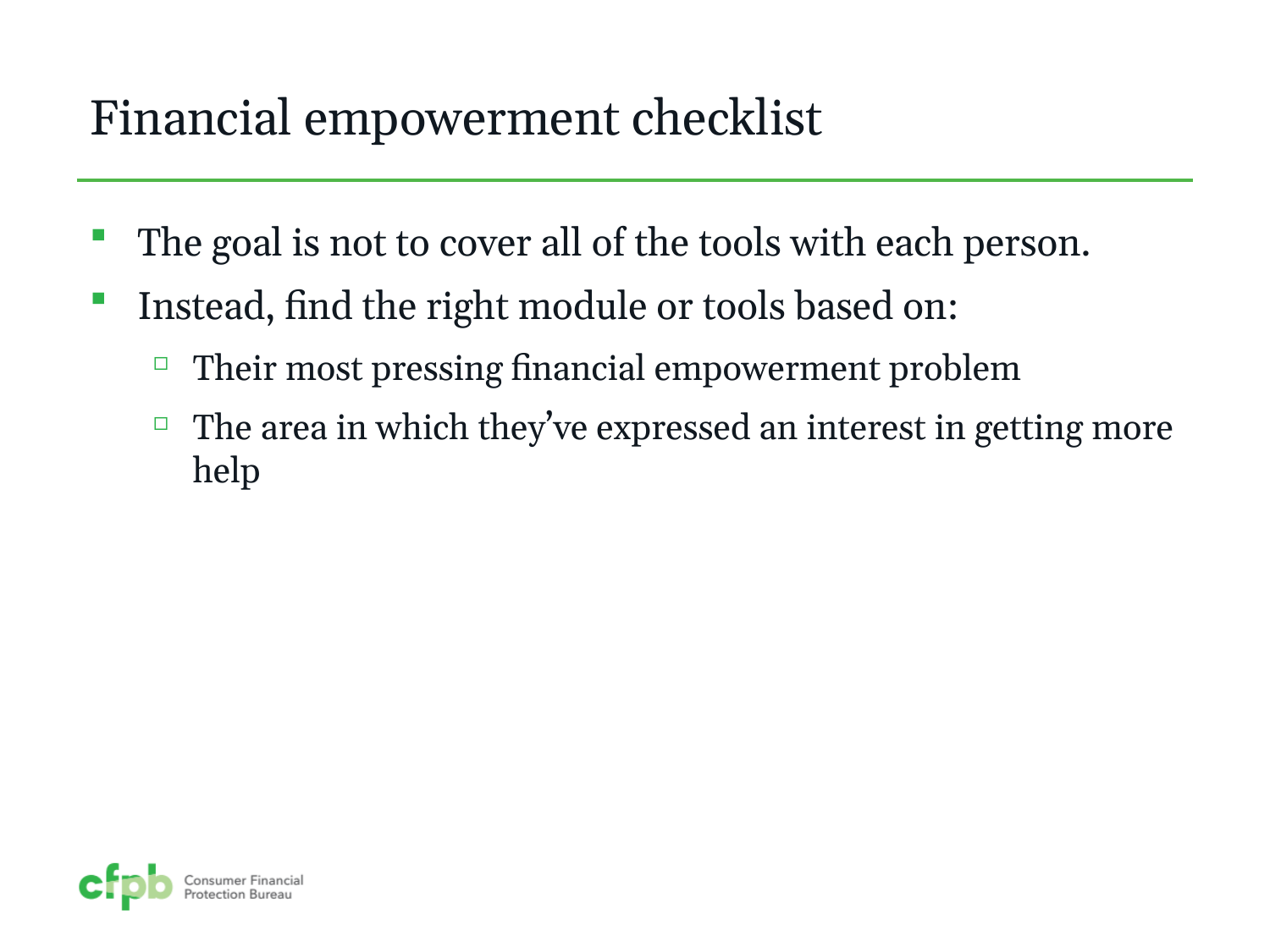

# Financial empowerment checklist
The goal is not to cover all of the tools with each person.
Instead, find the right module or tools based on:
Their most pressing financial empowerment problem
The area in which they’ve expressed an interest in getting more help